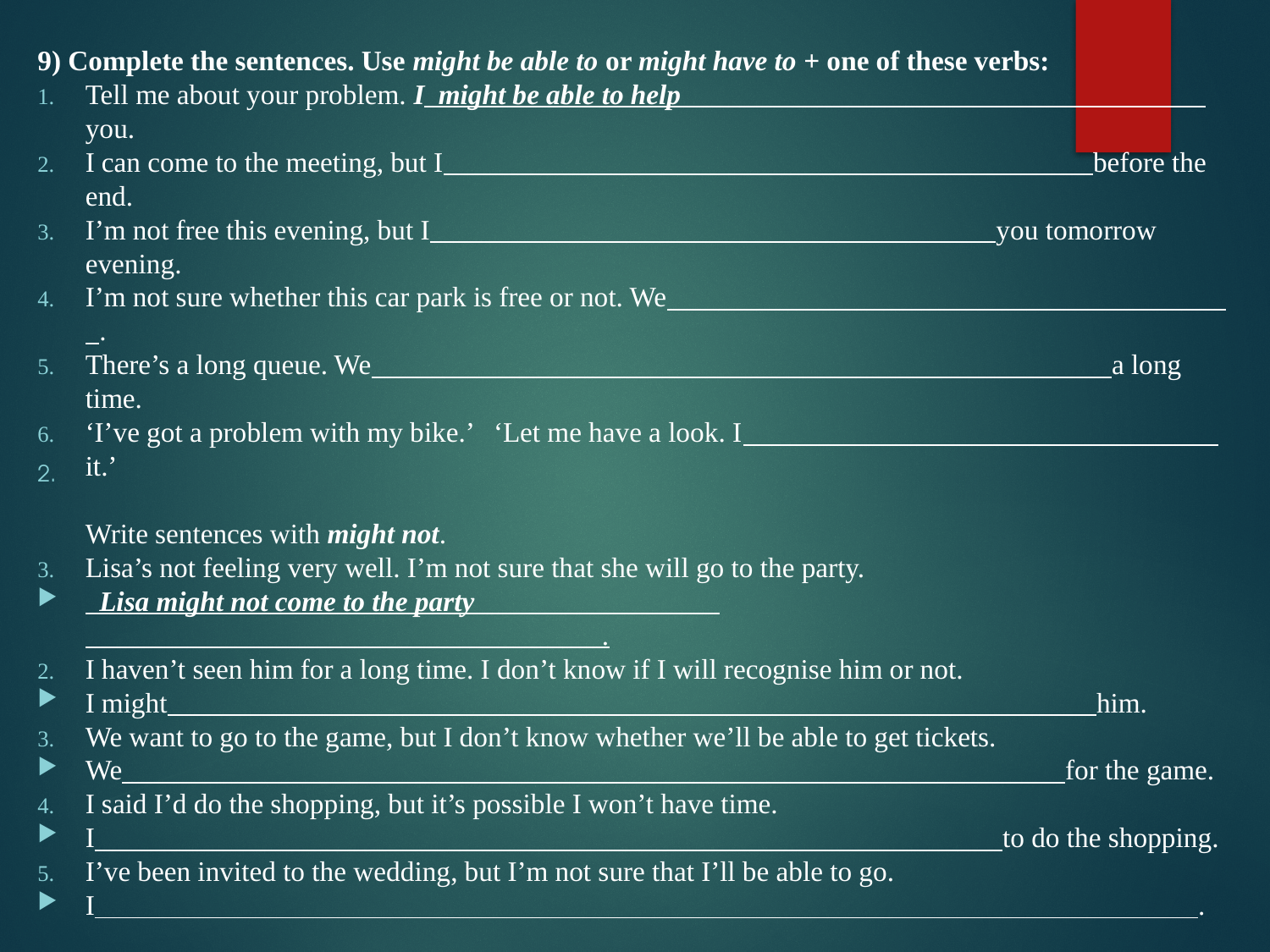

9) Complete the sentences. Use might be able to or might have to + one of these verbs:
Tell me about your problem. I  might be able to help                                                                            you.
I can come to the meeting, but I                                                                                             before the end.
I’m not free this evening, but I                                                                                 you tomorrow evening.
I’m not sure whether this car park is free or not. We                                                                                   .
There’s a long queue. We                                                                                                          a long time.
‘I’ve got a problem with my bike.’   ‘Let me have a look. I                                                                     it.’
Write sentences with might not.
Lisa’s not feeling very well. I’m not sure that she will go to the party.
  Lisa might not come to the party                                                                                                              .
I haven’t seen him for a long time. I don’t know if I will recognise him or not.
I might                                                                                                                                     him.
We want to go to the game, but I don’t know whether we’ll be able to get tickets.
We                                                                                                                                       for the game.
I said I’d do the shopping, but it’s possible I won’t have time.
I                                                                                                                                  to do the shopping.
I’ve been invited to the wedding, but I’m not sure that I’ll be able to go.
I                                                                                                                                                              .